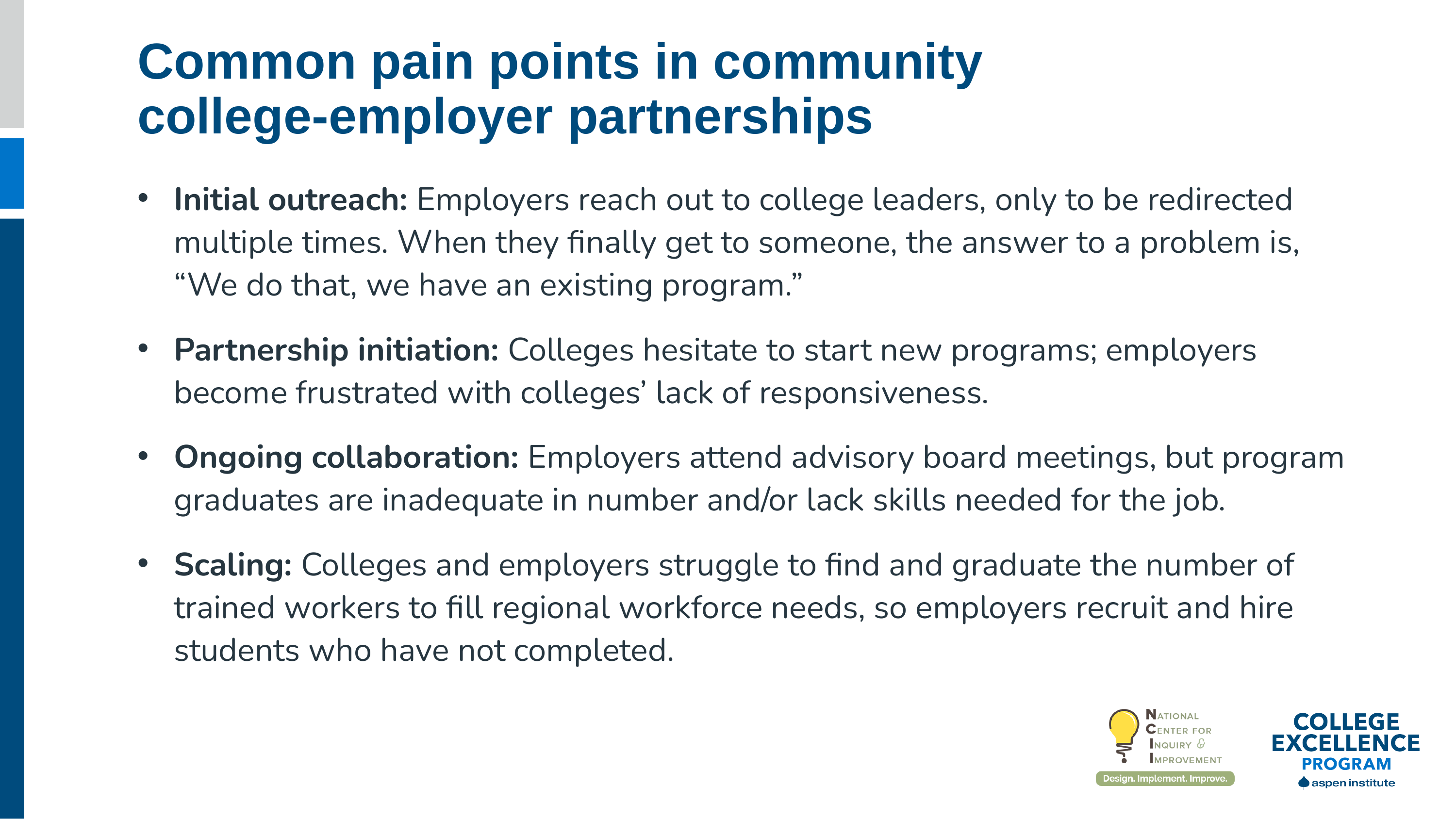

Common pain points in community college-employer partnerships
Initial outreach: Employers reach out to college leaders, only to be redirected multiple times. When they finally get to someone, the answer to a problem is, “We do that, we have an existing program.”
Partnership initiation: Colleges hesitate to start new programs; employers become frustrated with colleges’ lack of responsiveness.
Ongoing collaboration: Employers attend advisory board meetings, but program graduates are inadequate in number and/or lack skills needed for the job.
Scaling: Colleges and employers struggle to find and graduate the number of trained workers to fill regional workforce needs, so employers recruit and hire students who have not completed.